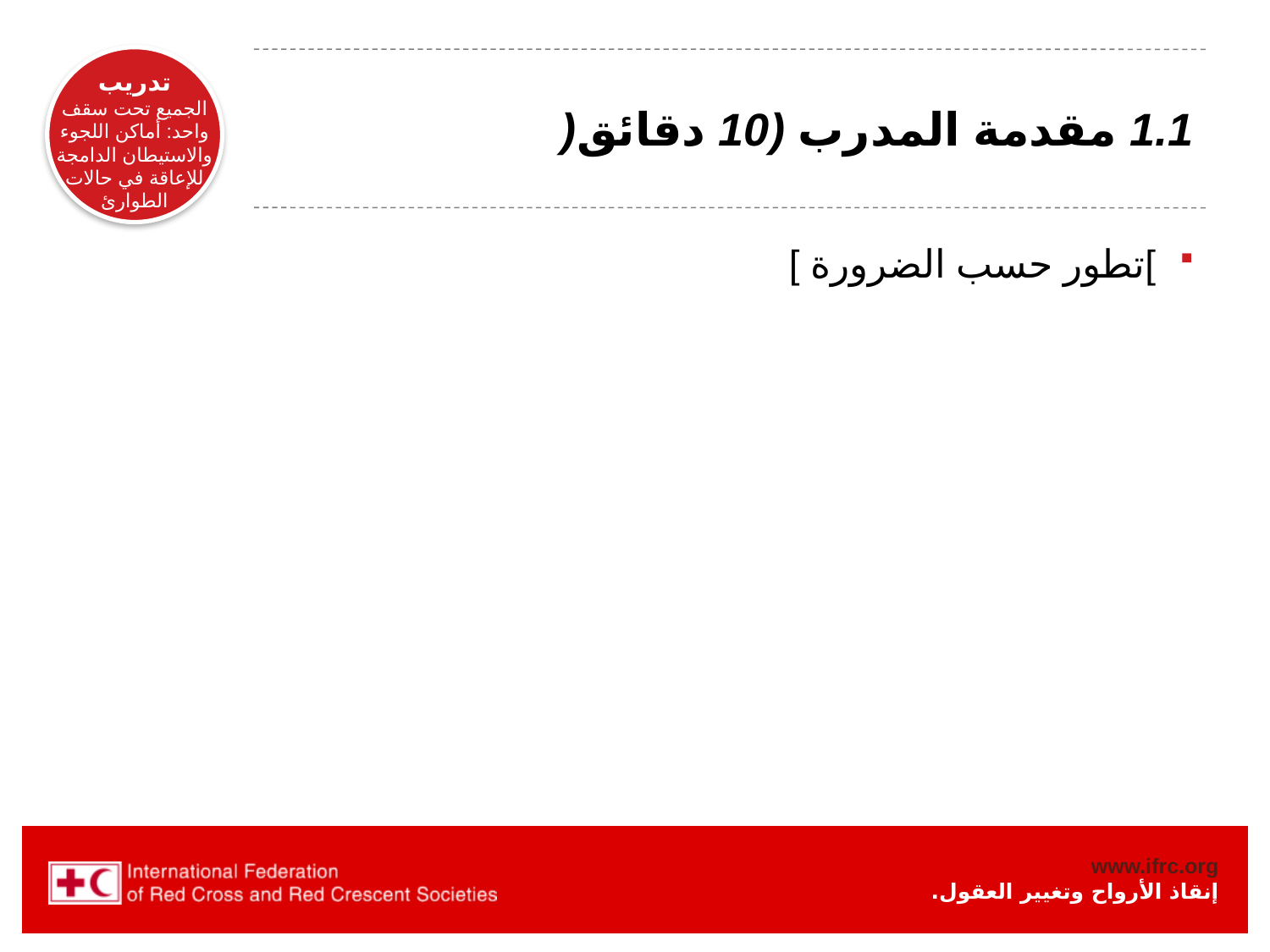

# 1.1 مقدمة المدرب (10 دقائق(
]تطور حسب الضرورة ]